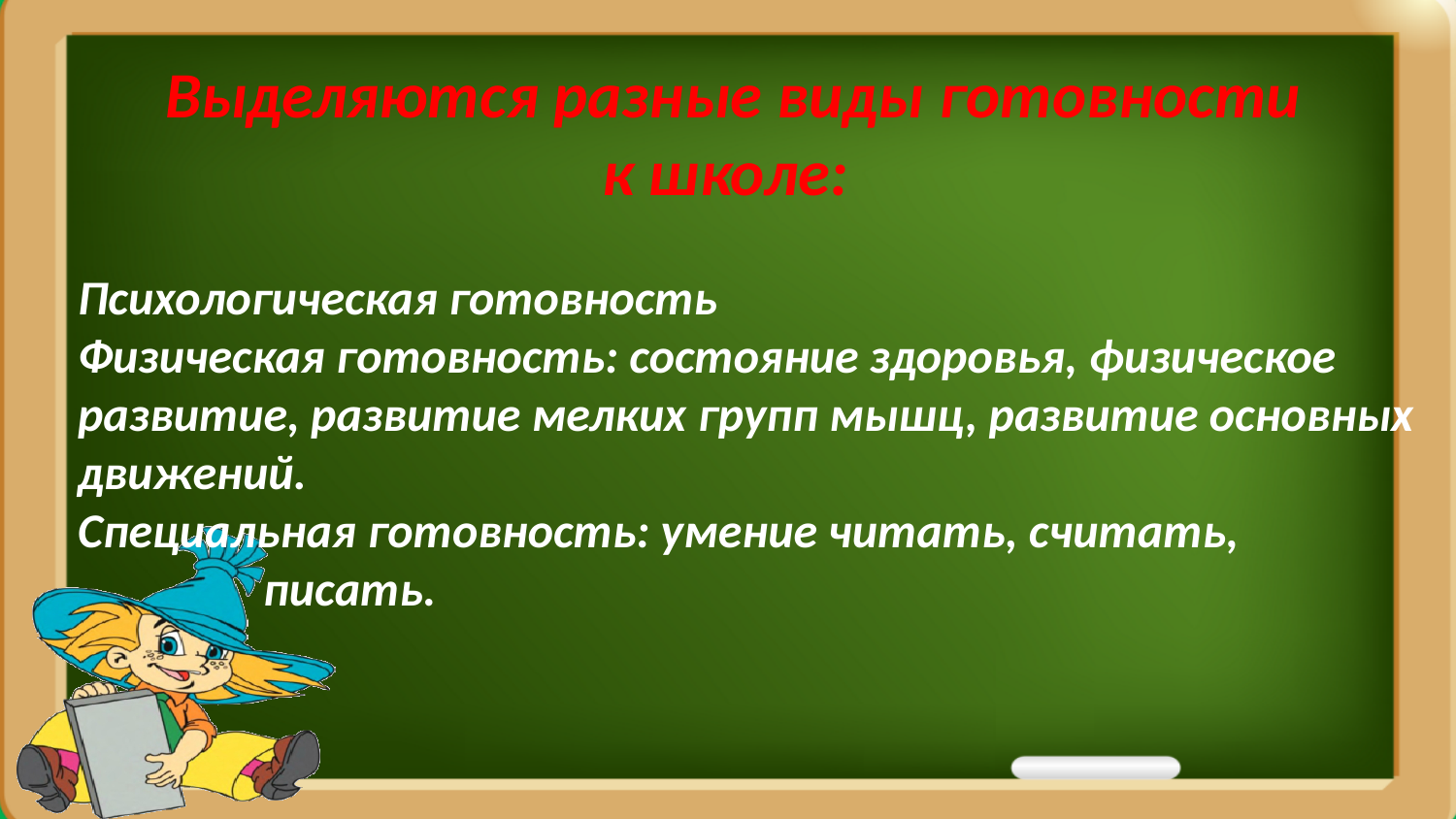

Выделяются разные виды готовности
                                    к школе:

Психологическая готовность
Физическая готовность: состояние здоровья, физическое развитие, развитие мелких групп мышц, развитие основных движений.
Специальная готовность: умение читать, считать,
                 писать.